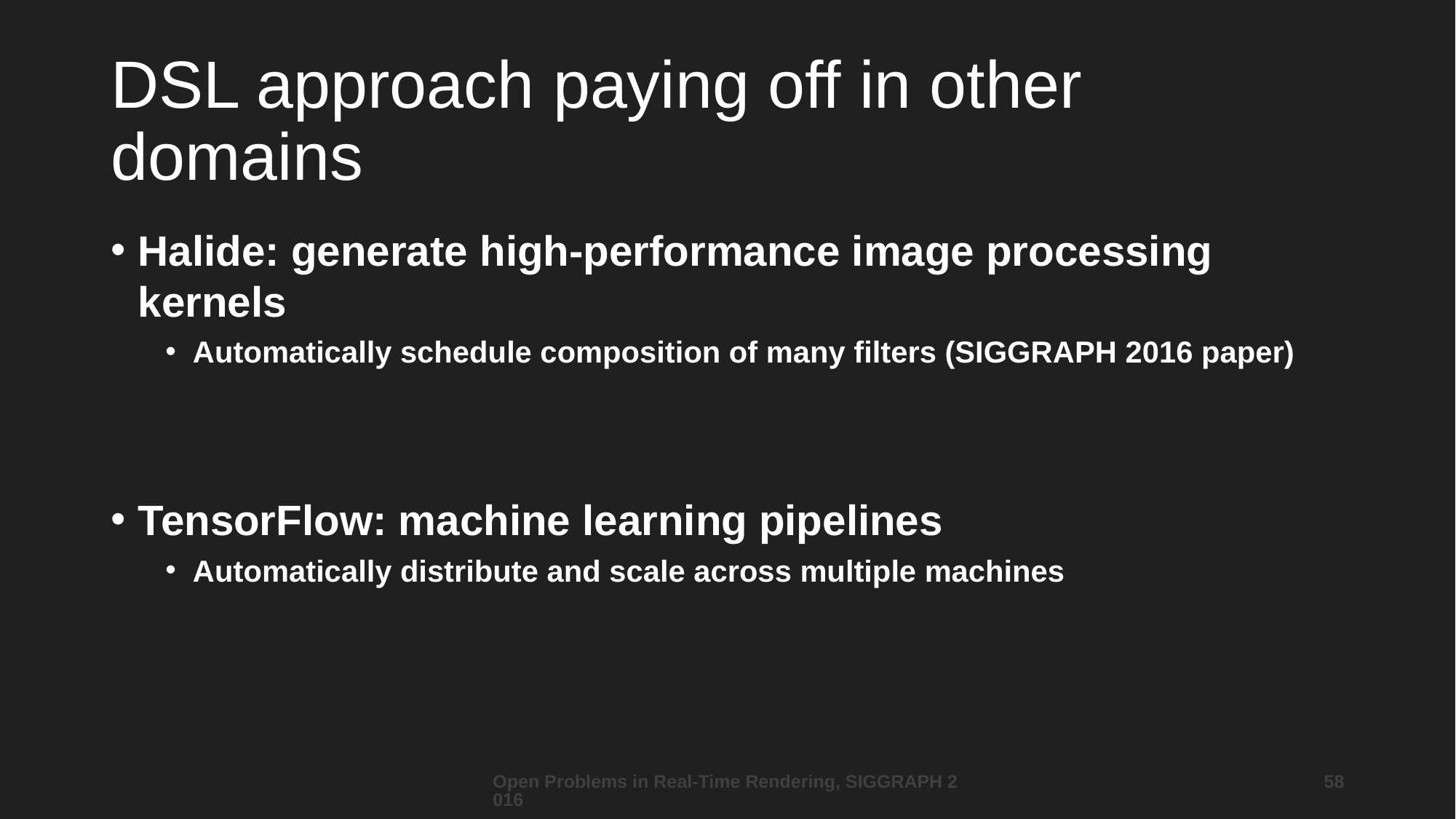

# DSL approach paying off in other domains
Halide: generate high-performance image processing kernels
Automatically schedule composition of many filters (SIGGRAPH 2016 paper)

TensorFlow: machine learning pipelines
Automatically distribute and scale across multiple machines

Open Problems in Real-Time Rendering, SIGGRAPH 2016
58